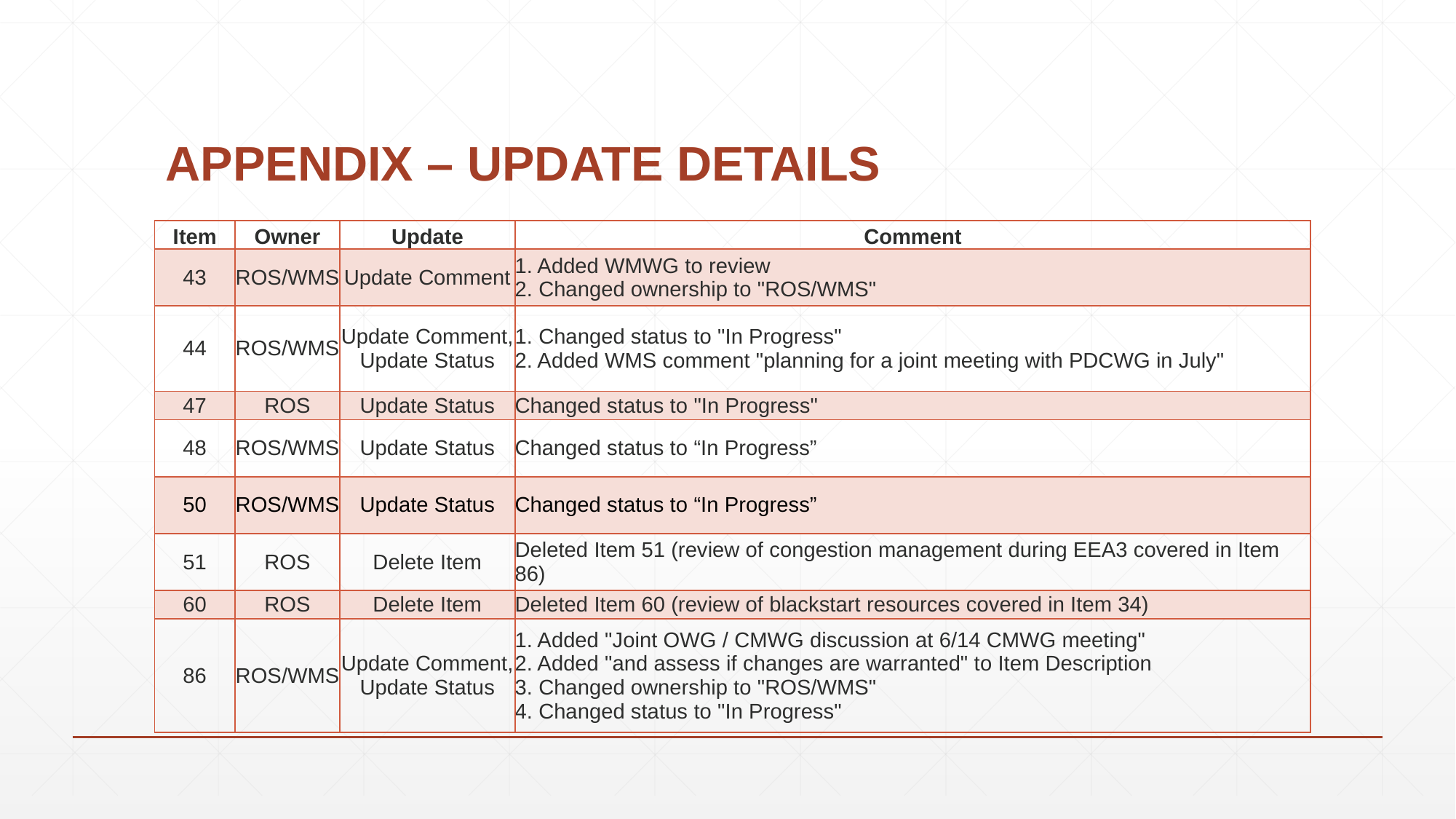

# APPENDIX – UPDATE DETAILS
| Item | Owner | Update | Comment |
| --- | --- | --- | --- |
| 43 | ROS/WMS | Update Comment | 1. Added WMWG to review 2. Changed ownership to "ROS/WMS" |
| 44 | ROS/WMS | Update Comment, Update Status | 1. Changed status to "In Progress" 2. Added WMS comment "planning for a joint meeting with PDCWG in July" |
| 47 | ROS | Update Status | Changed status to "In Progress" |
| 48 | ROS/WMS | Update Status | Changed status to “In Progress” |
| 50 | ROS/WMS | Update Status | Changed status to “In Progress” |
| 51 | ROS | Delete Item | Deleted Item 51 (review of congestion management during EEA3 covered in Item 86) |
| 60 | ROS | Delete Item | Deleted Item 60 (review of blackstart resources covered in Item 34) |
| 86 | ROS/WMS | Update Comment, Update Status | 1. Added "Joint OWG / CMWG discussion at 6/14 CMWG meeting" 2. Added "and assess if changes are warranted" to Item Description 3. Changed ownership to "ROS/WMS" 4. Changed status to "In Progress" |